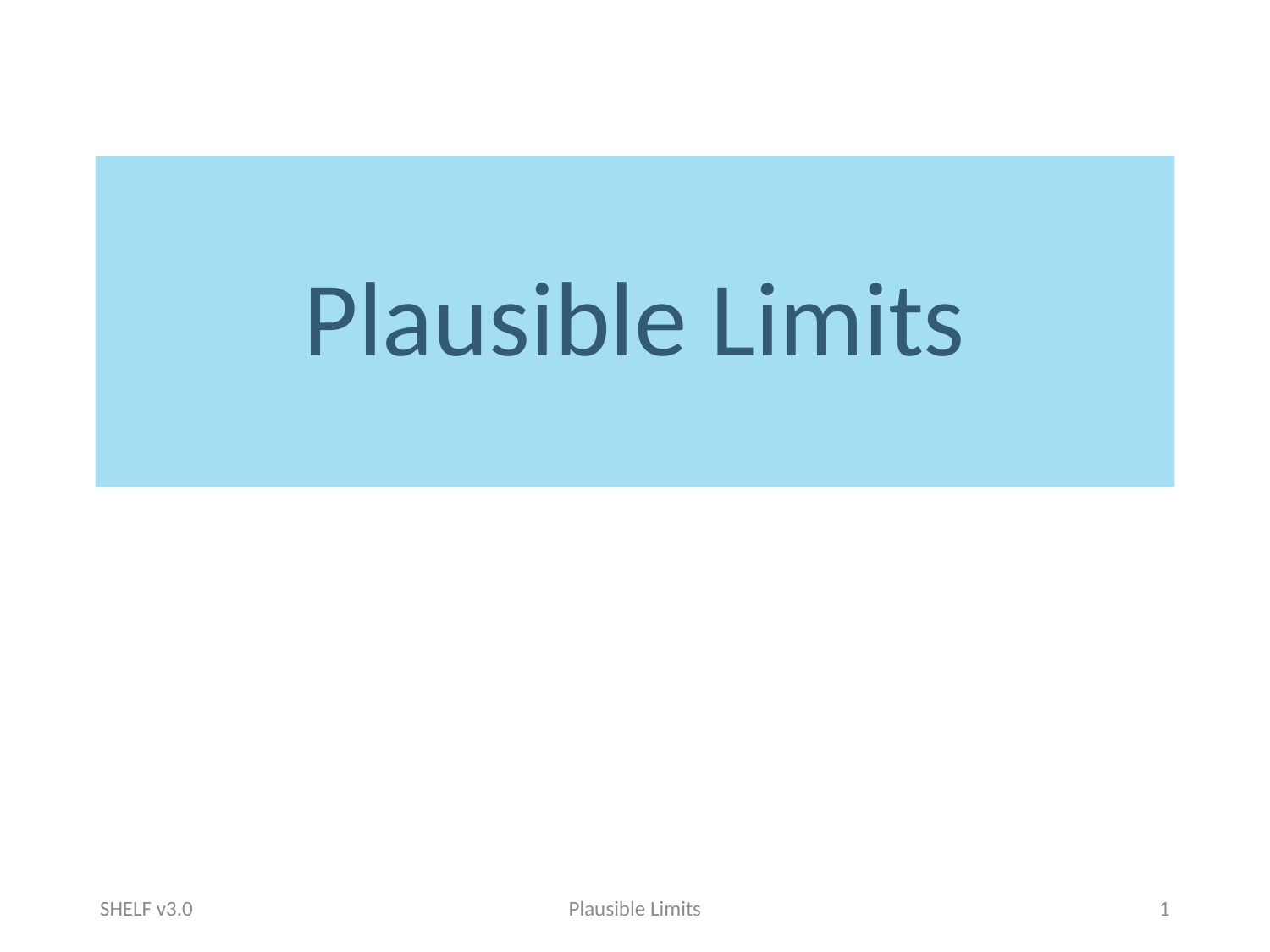

# Plausible Limits

SHELF v3.0
Plausible Limits
1